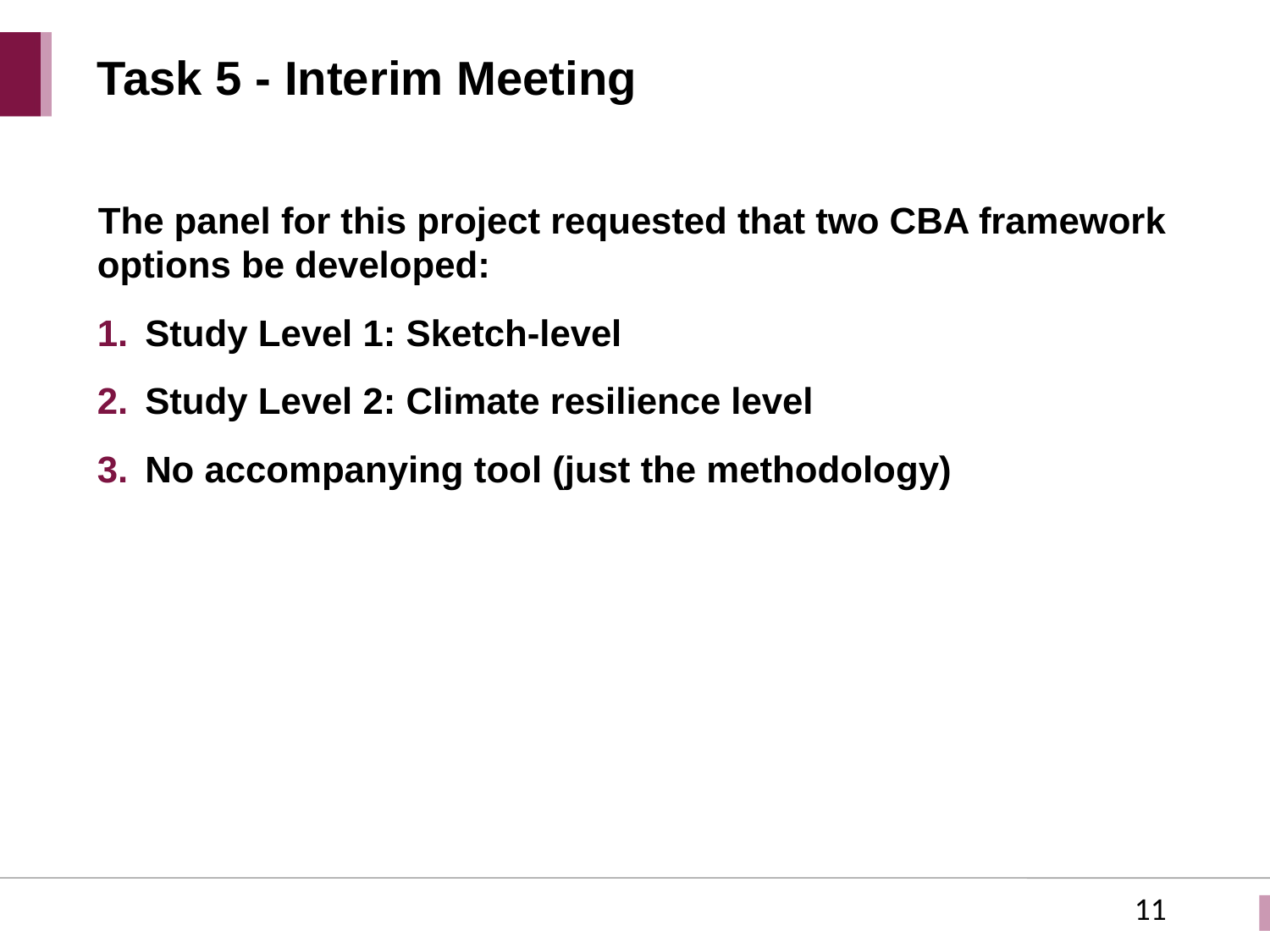

# Task 5 - Interim Meeting
The panel for this project requested that two CBA framework options be developed:
Study Level 1: Sketch-level
Study Level 2: Climate resilience level
No accompanying tool (just the methodology)
	11